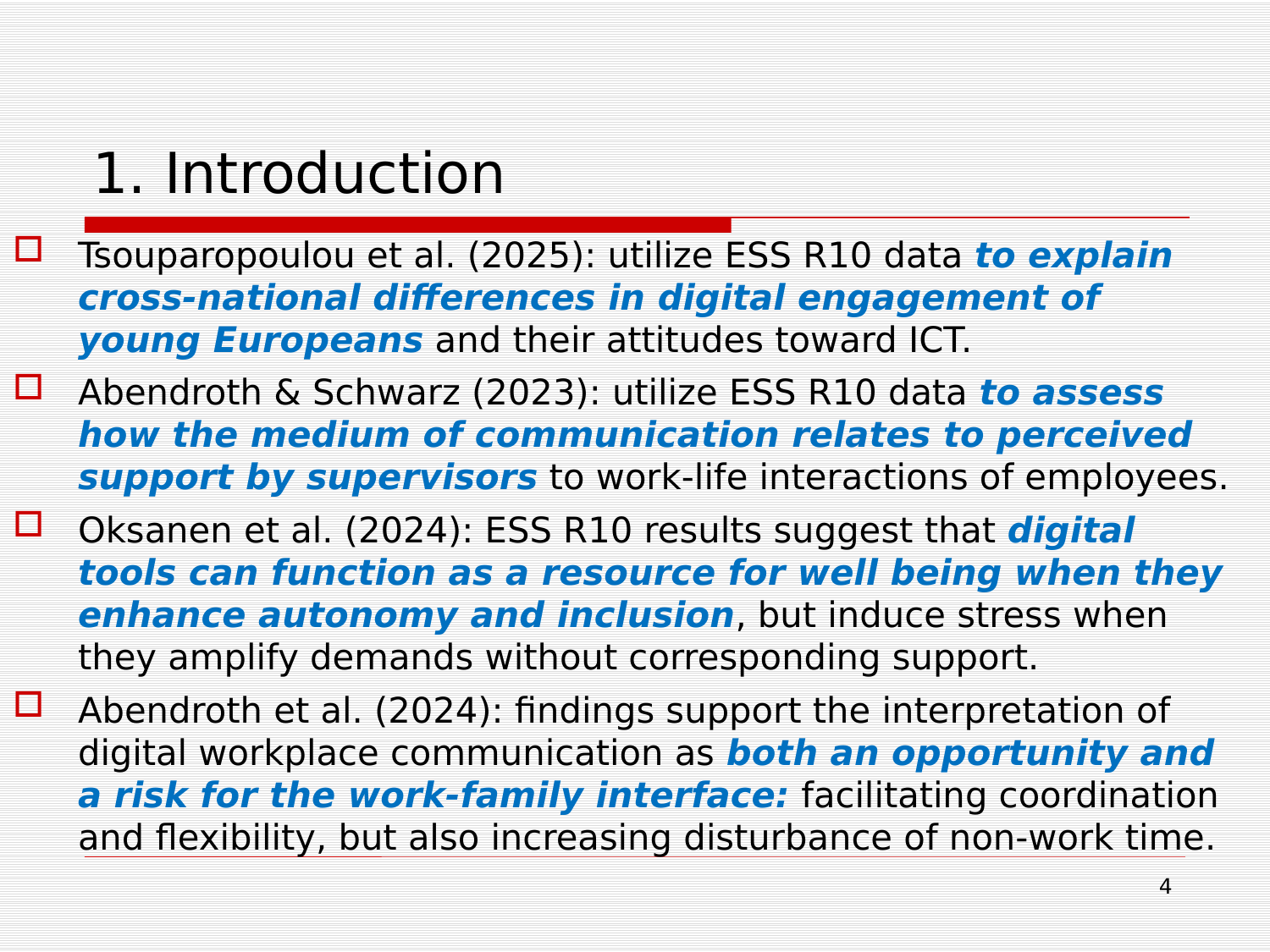

# 1. Introduction
Tsouparopoulou et al. (2025): utilize ESS R10 data to explain cross-national differences in digital engagement of young Europeans and their attitudes toward ICT.
Abendroth & Schwarz (2023): utilize ESS R10 data to assess how the medium of communication relates to perceived support by supervisors to work-life interactions of employees.
Oksanen et al. (2024): ESS R10 results suggest that digital tools can function as a resource for well being when they enhance autonomy and inclusion, but induce stress when they amplify demands without corresponding support.
Abendroth et al. (2024): findings support the interpretation of digital workplace communication as both an opportunity and a risk for the work-family interface: facilitating coordination and flexibility, but also increasing disturbance of non-work time.

4